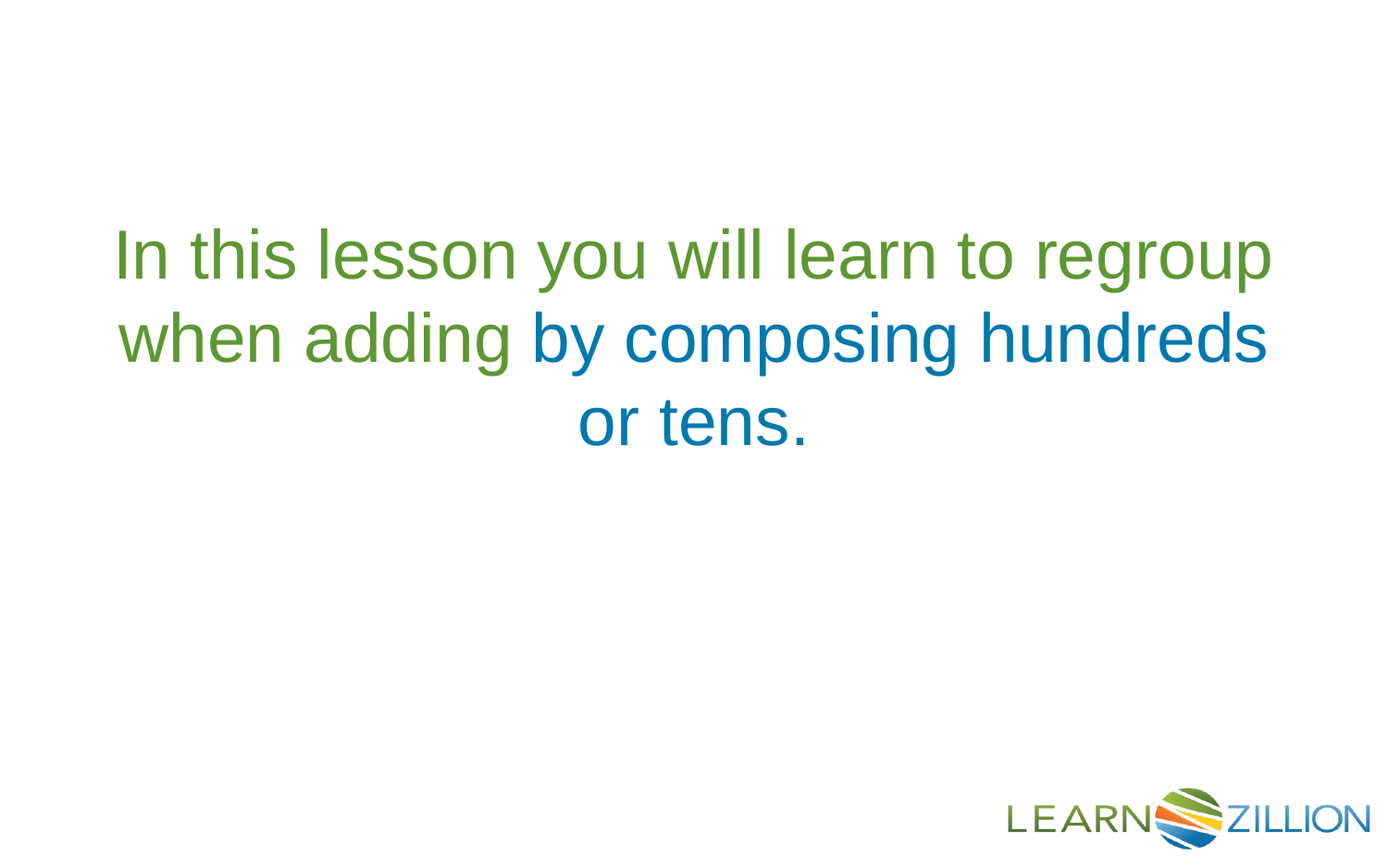

In this lesson you will learn to regroup when adding by composing hundreds or tens.